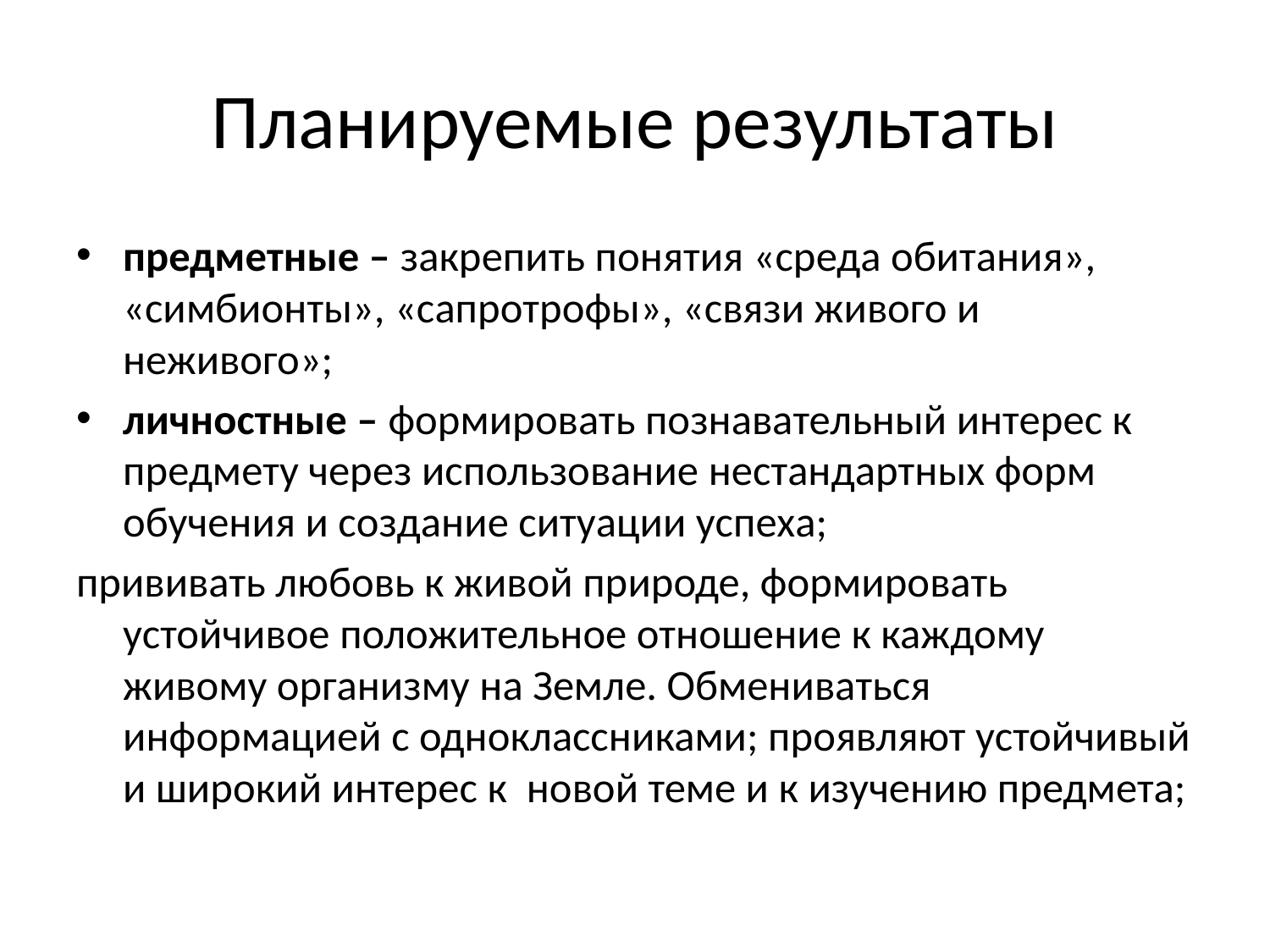

# Планируемые результаты
предметные – закрепить понятия «среда обитания», «симбионты», «сапротрофы», «связи живого и неживого»;
личностные – формировать познавательный интерес к предмету через использование нестандартных форм обучения и создание ситуации успеха;
прививать любовь к живой природе, формировать устойчивое положительное отношение к каждому живому организму на Земле. Обмениваться информацией с одноклассниками; проявляют устойчивый и широкий интерес к  новой теме и к изучению предмета;